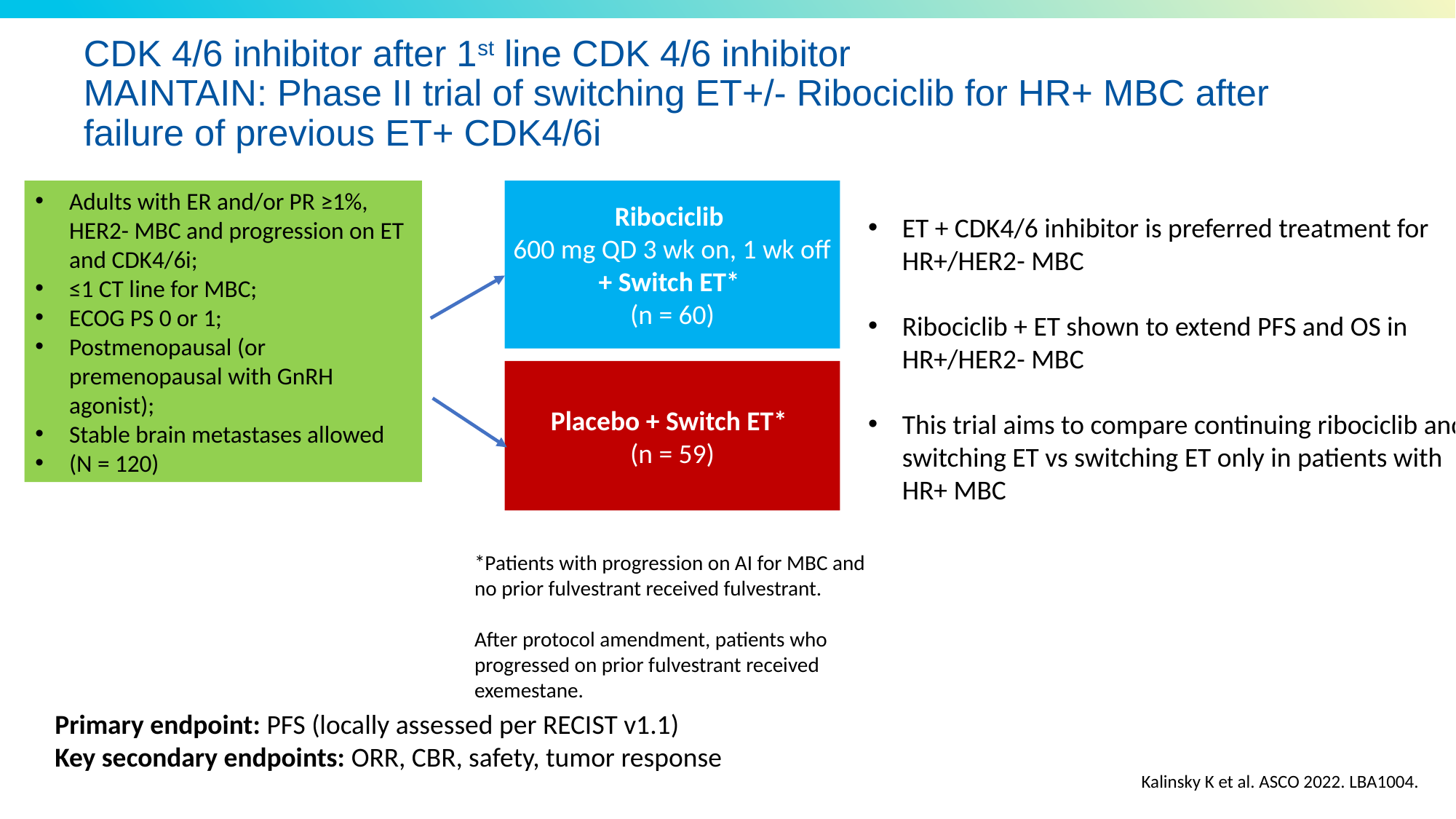

# CDK 4/6 inhibitor after 1st line CDK 4/6 inhibitor MAINTAIN: Phase II trial of switching ET+/- Ribociclib for HR+ MBC after failure of previous ET+ CDK4/6i
Adults with ER and/or PR ≥1%, HER2- MBC and progression on ET and CDK4/6i;
≤1 CT line for MBC;
ECOG PS 0 or 1;
Postmenopausal (or premenopausal with GnRH agonist);
Stable brain metastases allowed
(N = 120)
Ribociclib
600 mg QD 3 wk on, 1 wk off
+ Switch ET*
(n = 60)
ET + CDK4/6 inhibitor is preferred treatment for HR+/HER2- MBC

Ribociclib + ET shown to extend PFS and OS in HR+/HER2- MBC

This trial aims to compare continuing ribociclib and
switching ET vs switching ET only in patients with HR+ MBC

Placebo + Switch ET*
(n = 59)

*Patients with progression on AI for MBC and no prior fulvestrant received fulvestrant.

After protocol amendment, patients who progressed on prior fulvestrant received exemestane.
*P = .035.
Primary endpoint: PFS (locally assessed per RECIST v1.1)
Key secondary endpoints: ORR, CBR, safety, tumor response

Kalinsky K et al. ASCO 2022. LBA1004.